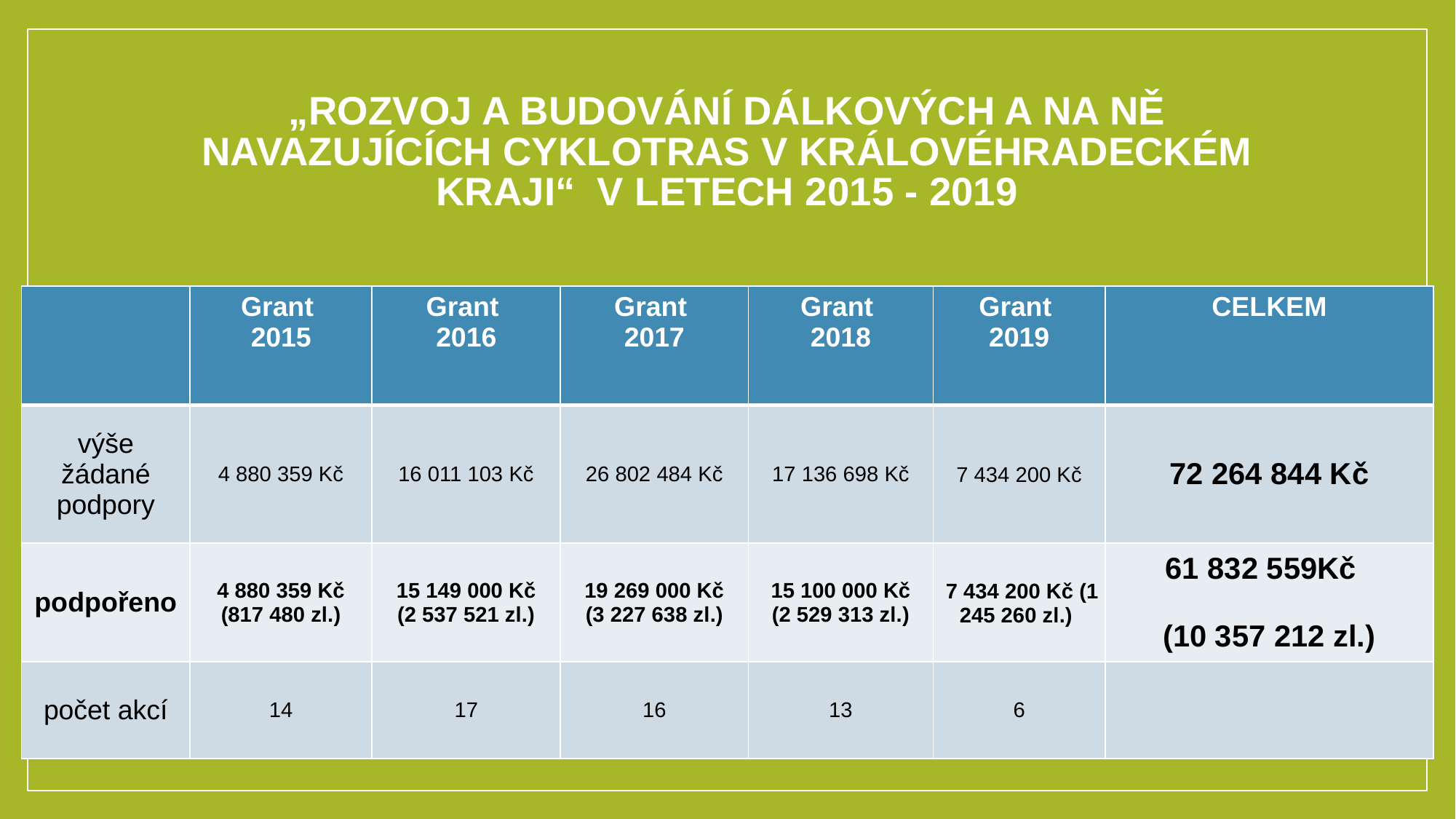

# „Rozvoj a budování dálkových a na ně navazujících cyklotras v Královéhradeckém kraji“  v letech 2015 - 2019
|  | Grant 2015 | Grant 2016 | Grant 2017 | Grant 2018 | Grant 2019 | CELKEM |
| --- | --- | --- | --- | --- | --- | --- |
| výše žádané podpory | 4 880 359 Kč | 16 011 103 Kč | 26 802 484 Kč | 17 136 698 Kč | 7 434 200 Kč | 72 264 844 Kč |
| podpořeno | 4 880 359 Kč (817 480 zl.) | 15 149 000 Kč (2 537 521 zl.) | 19 269 000 Kč (3 227 638 zl.) | 15 100 000 Kč (2 529 313 zl.) | 7 434 200 Kč (1 245 260 zl.) | 61 832 559Kč (10 357 212 zl.) |
| počet akcí | 14 | 17 | 16 | 13 | 6 |  |